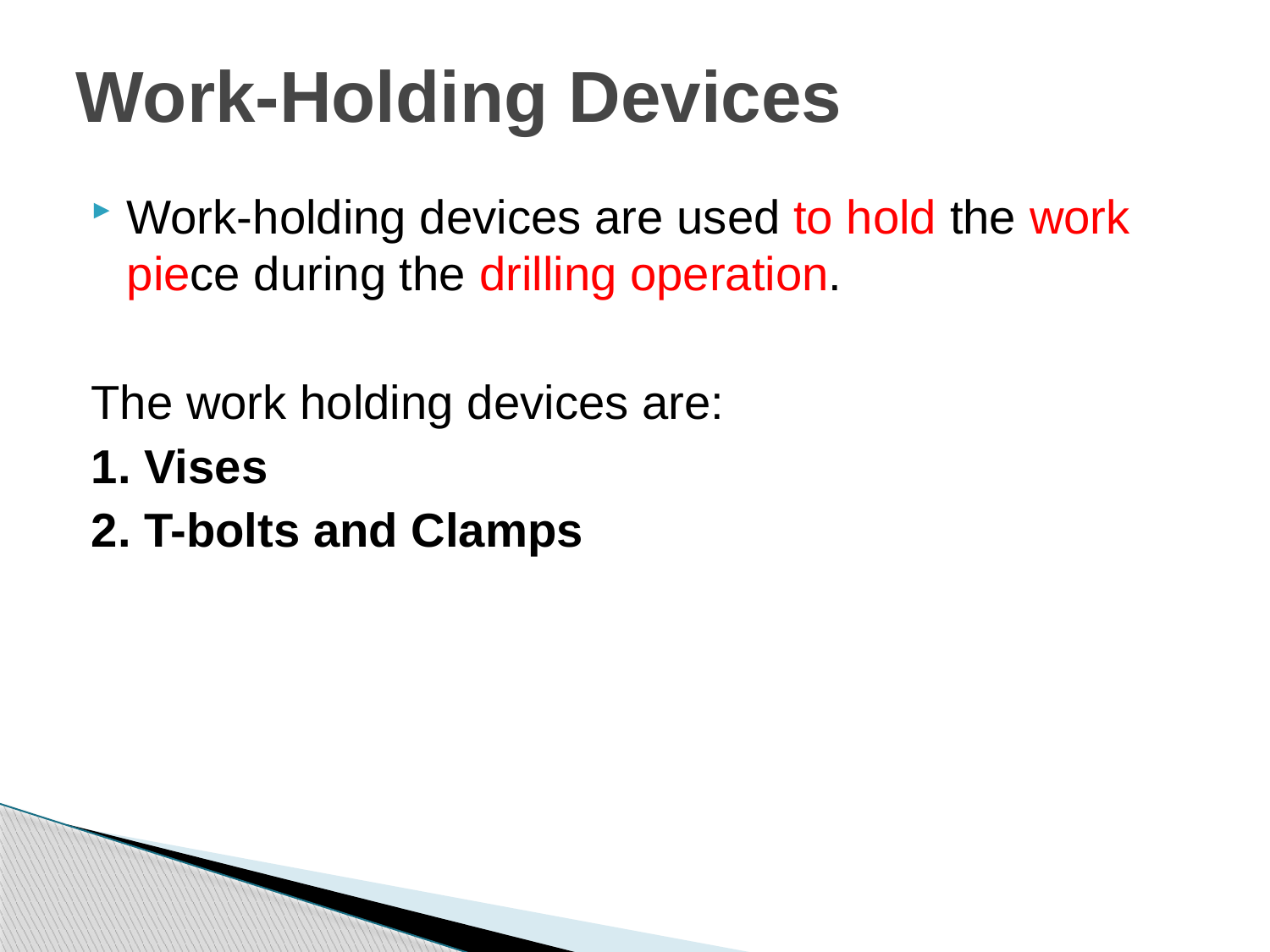

# Work-Holding Devices
Work-holding devices are used to hold the work piece during the drilling operation.

The work holding devices are:
1. Vises
2. T-bolts and Clamps